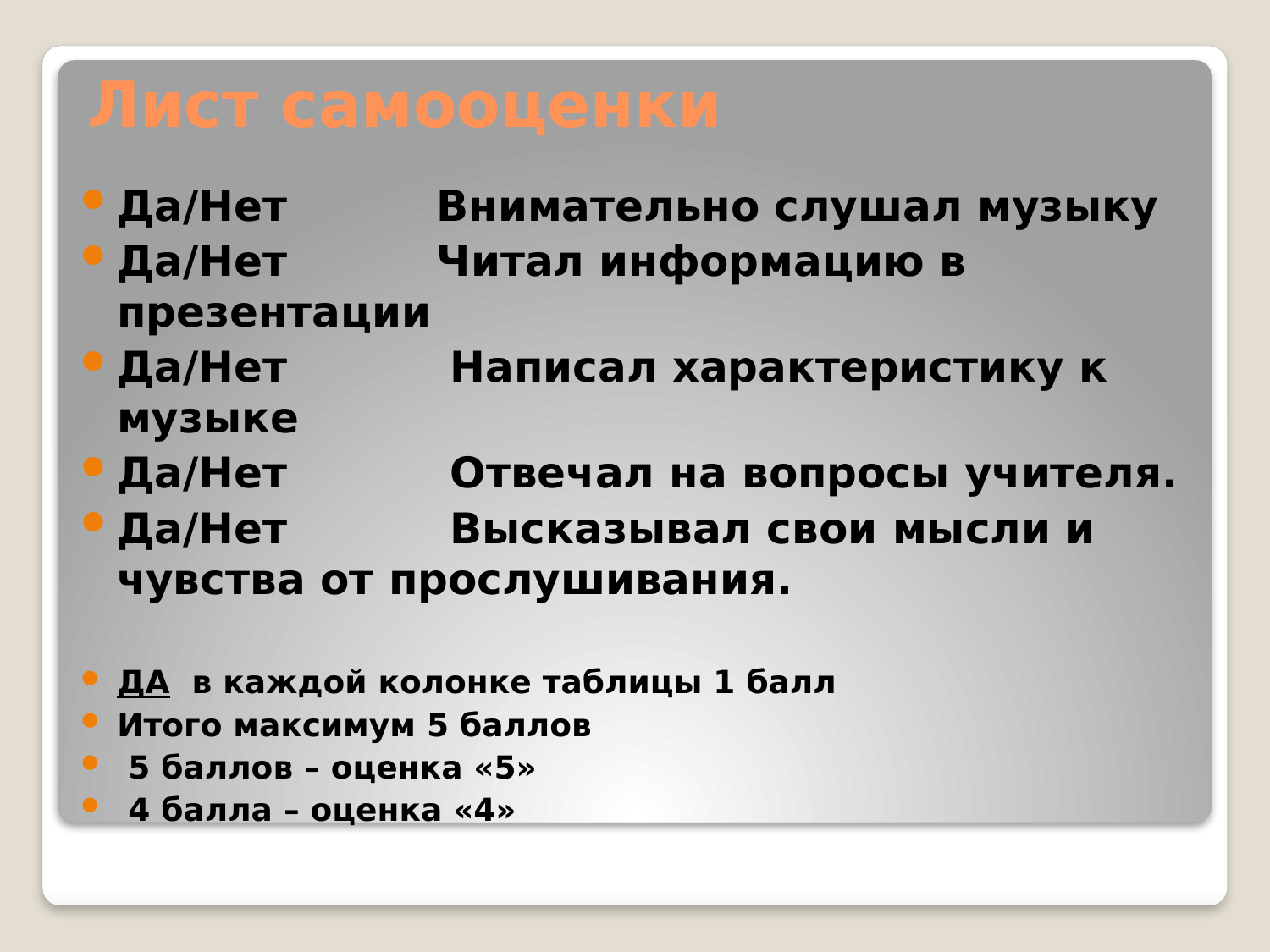

# Лист самооценки
Да/Нет           Внимательно слушал музыку
Да/Нет           Читал информацию в презентации
Да/Нет            Написал характеристику к музыке
Да/Нет            Отвечал на вопросы учителя.
Да/Нет            Высказывал свои мысли и чувства от прослушивания.

ДА  в каждой колонке таблицы 1 балл
Итого максимум 5 баллов
 5 баллов – оценка «5»
 4 балла – оценка «4»